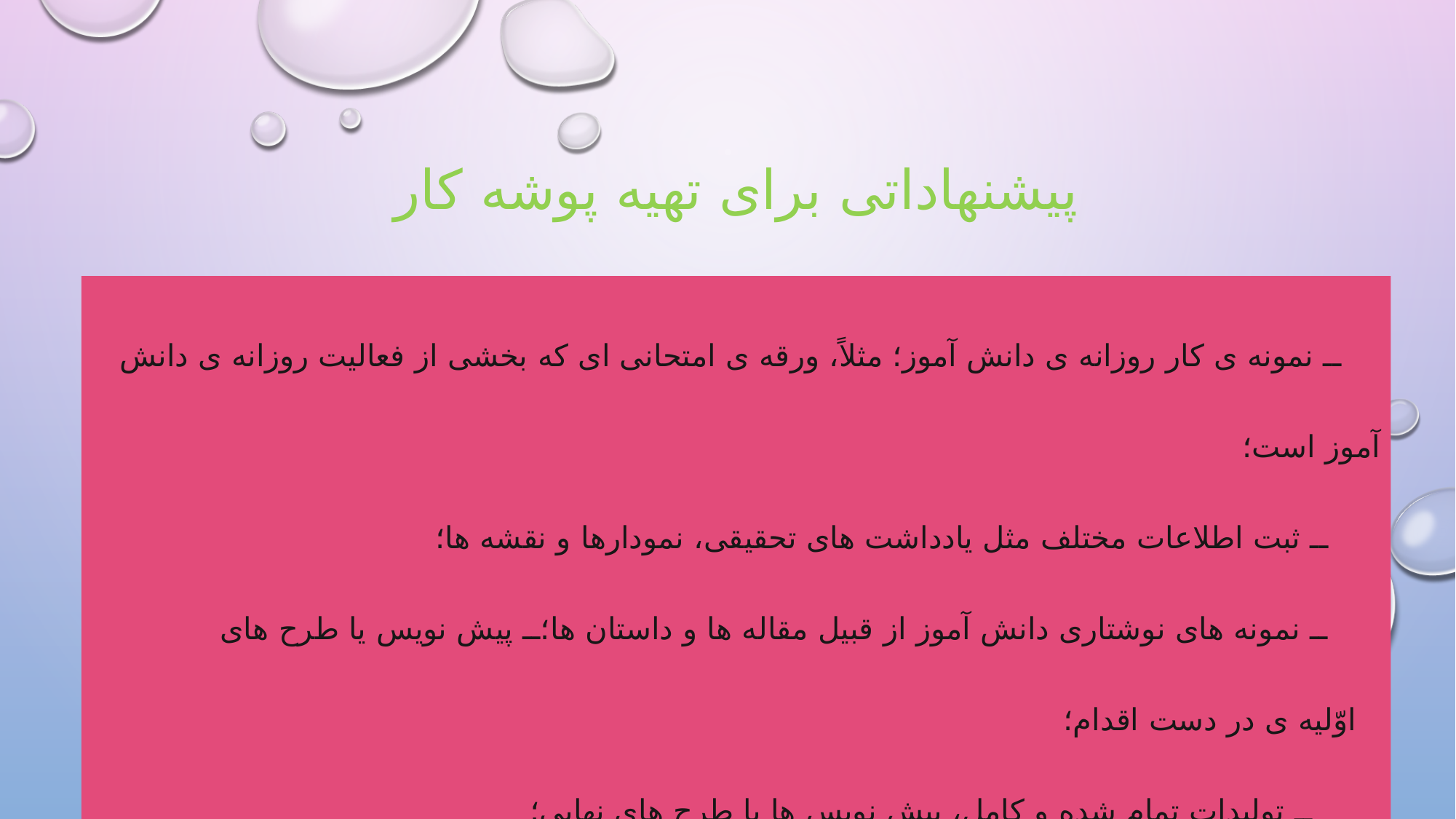

پیشنهاداتی برای تهیه پوشه کار
ــ نمونه ی کار روزانه ی دانش آموز؛ مثلاً، ورقه ی امتحانی ای که بخشی از فعاليت روزانه ی دانش آموز است؛
   ــ ثبت اطلاعات مختلف مثل يادداشت های تحقيقی، نمودارها و نقشه ها؛
   ــ نمونه های نوشتاری دانش آموز از قبيل مقاله ها و داستان ها؛ــ پيش نويس يا طرح های اوّليه ی در دست اقدام؛
       ــ توليدات تمام شده و کامل، پيش نويس ها يا طرح های نهايی؛
       ــ تلاش های مشترک يا گروهی که کار تعدادی از دانش آموزان را نشان می دهد؛ــ يادداشت های ساده ی روزانه؛